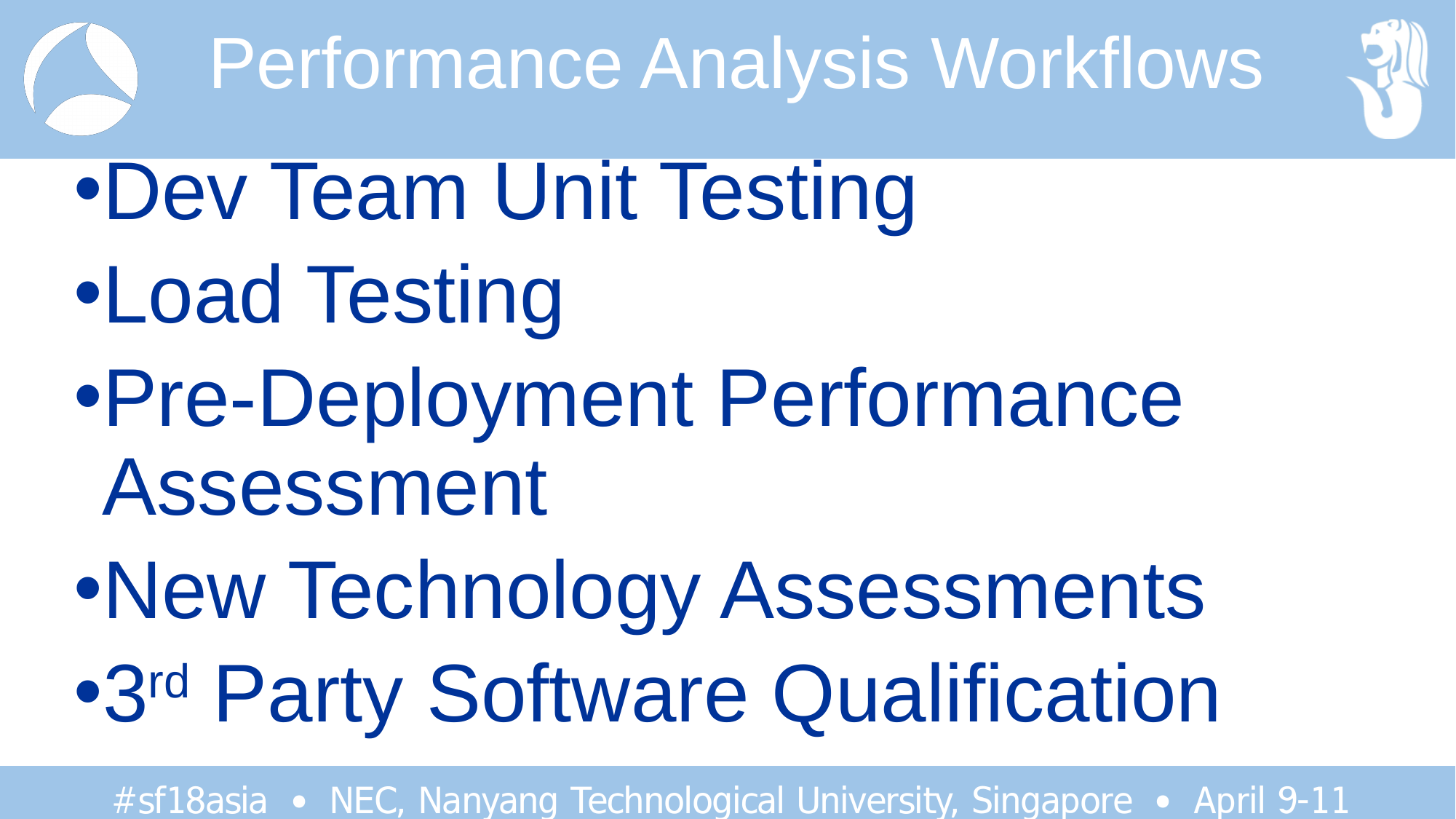

# Performance Analysis Workflows
Dev Team Unit Testing
Load Testing
Pre-Deployment Performance Assessment
New Technology Assessments
3rd Party Software Qualification